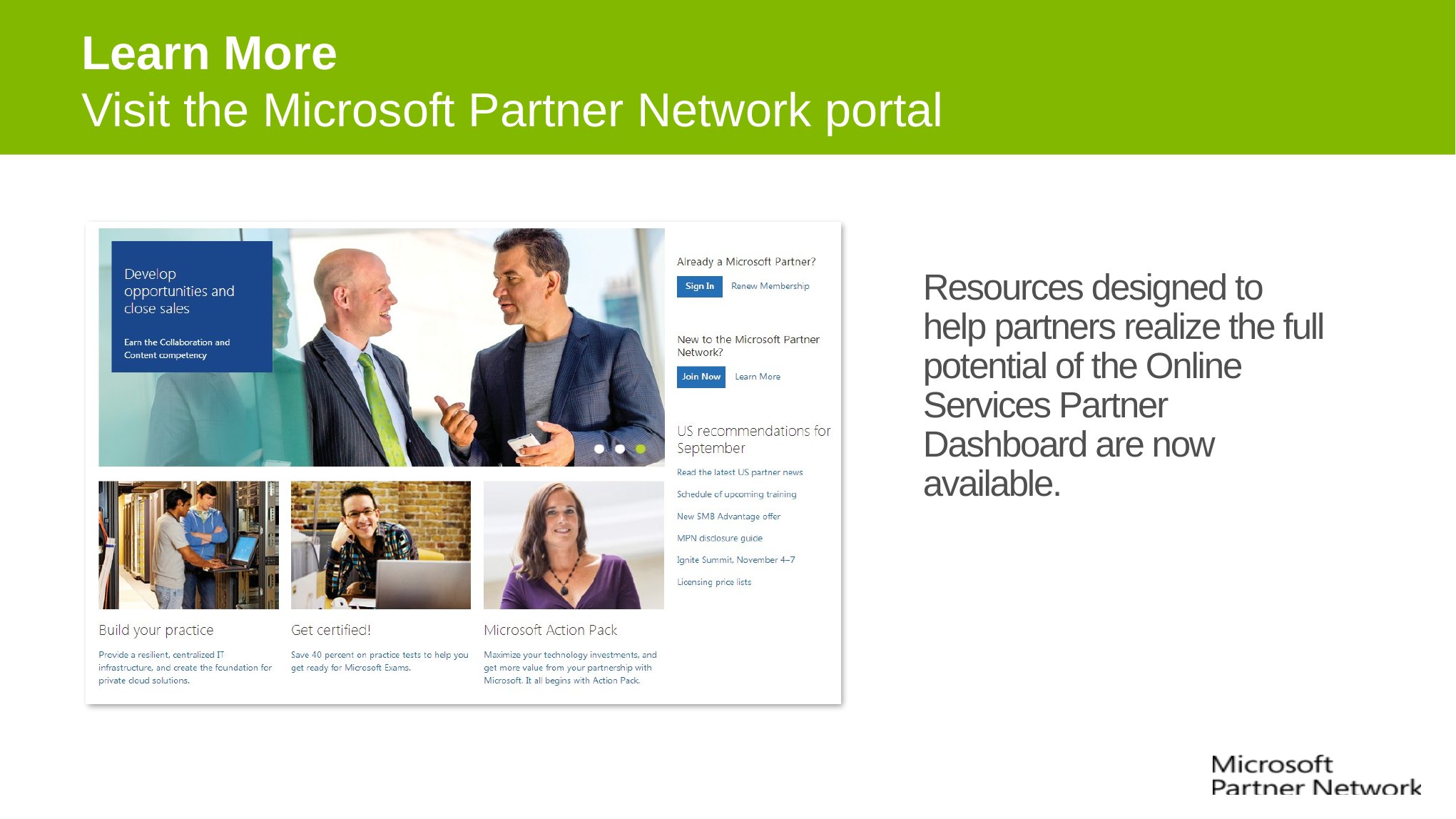

Learn More
Visit the Microsoft Partner Network portal

# Resources designed to help partners realize the full potential of the Online Services Partner Dashboard are now available.